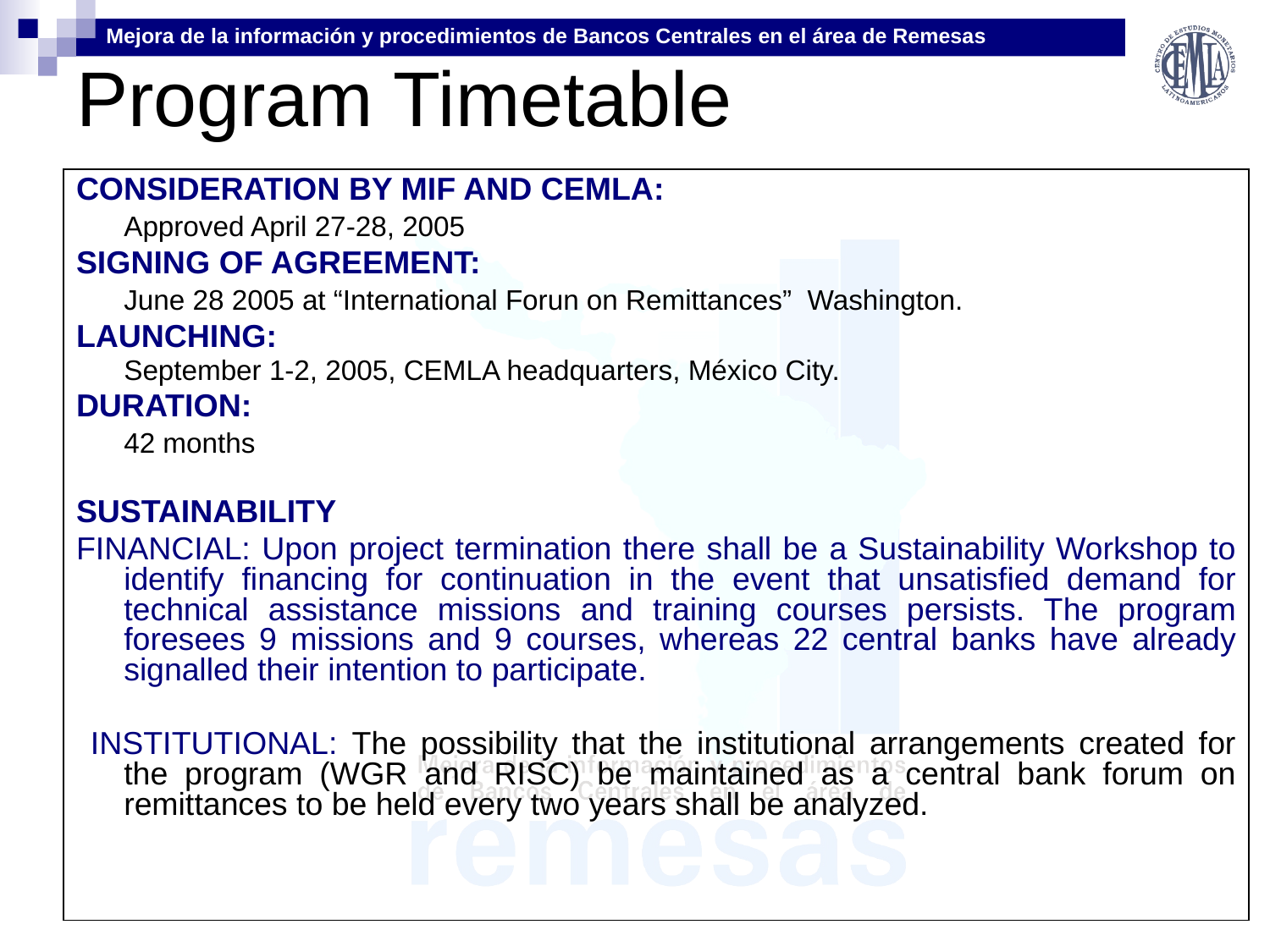

# Program Timetable
CONSIDERATION BY MIF AND CEMLA:
	Approved April 27-28, 2005
SIGNING OF AGREEMENT:
	June 28 2005 at “International Forun on Remittances”  Washington.
LAUNCHING:
	September 1-2, 2005, CEMLA headquarters, México City.
DURATION:
	42 months

SUSTAINABILITY
FINANCIAL: Upon project termination there shall be a Sustainability Workshop to identify financing for continuation in the event that unsatisfied demand for technical assistance missions and training courses persists. The program foresees 9 missions and 9 courses, whereas 22 central banks have already signalled their intention to participate.

 INSTITUTIONAL: The possibility that the institutional arrangements created for the program (WGR and RISC) be maintained as a central bank forum on remittances to be held every two years shall be analyzed.